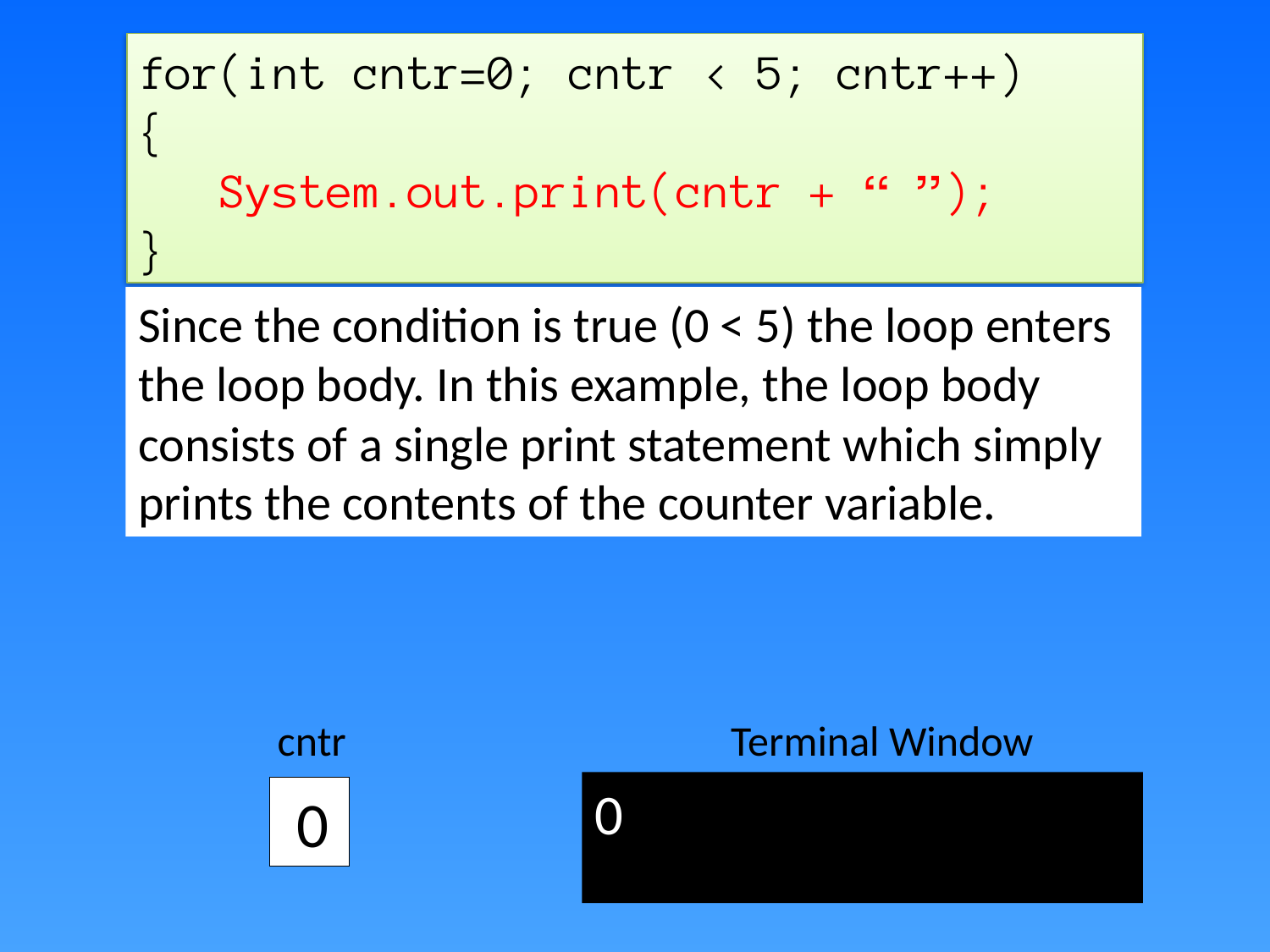

for(int cntr=0; cntr < 5; cntr++)
{
   System.out.print(cntr + “ ”);
}
Since the condition is true (0 < 5) the loop enters the loop body. In this example, the loop body consists of a single print statement which simply prints the contents of the counter variable.
Terminal Window
cntr
0

 0